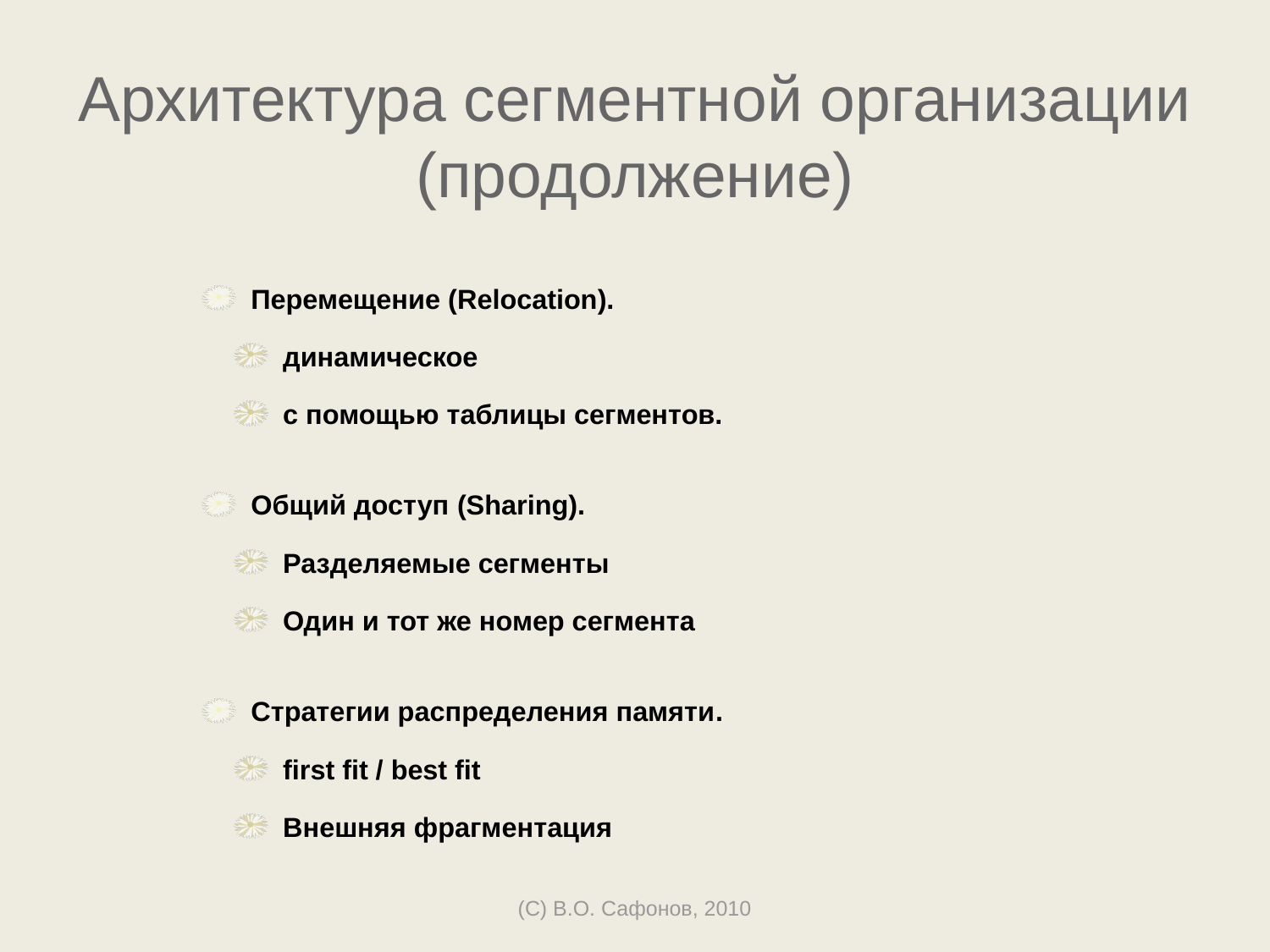

# Архитектура сегментной организации (продолжение)
Перемещение (Relocation).
динамическое
с помощью таблицы сегментов.
Общий доступ (Sharing).
Разделяемые сегменты
Один и тот же номер сегмента
Стратегии распределения памяти.
first fit / best fit
Внешняя фрагментация

(C) В.О. Сафонов, 2010